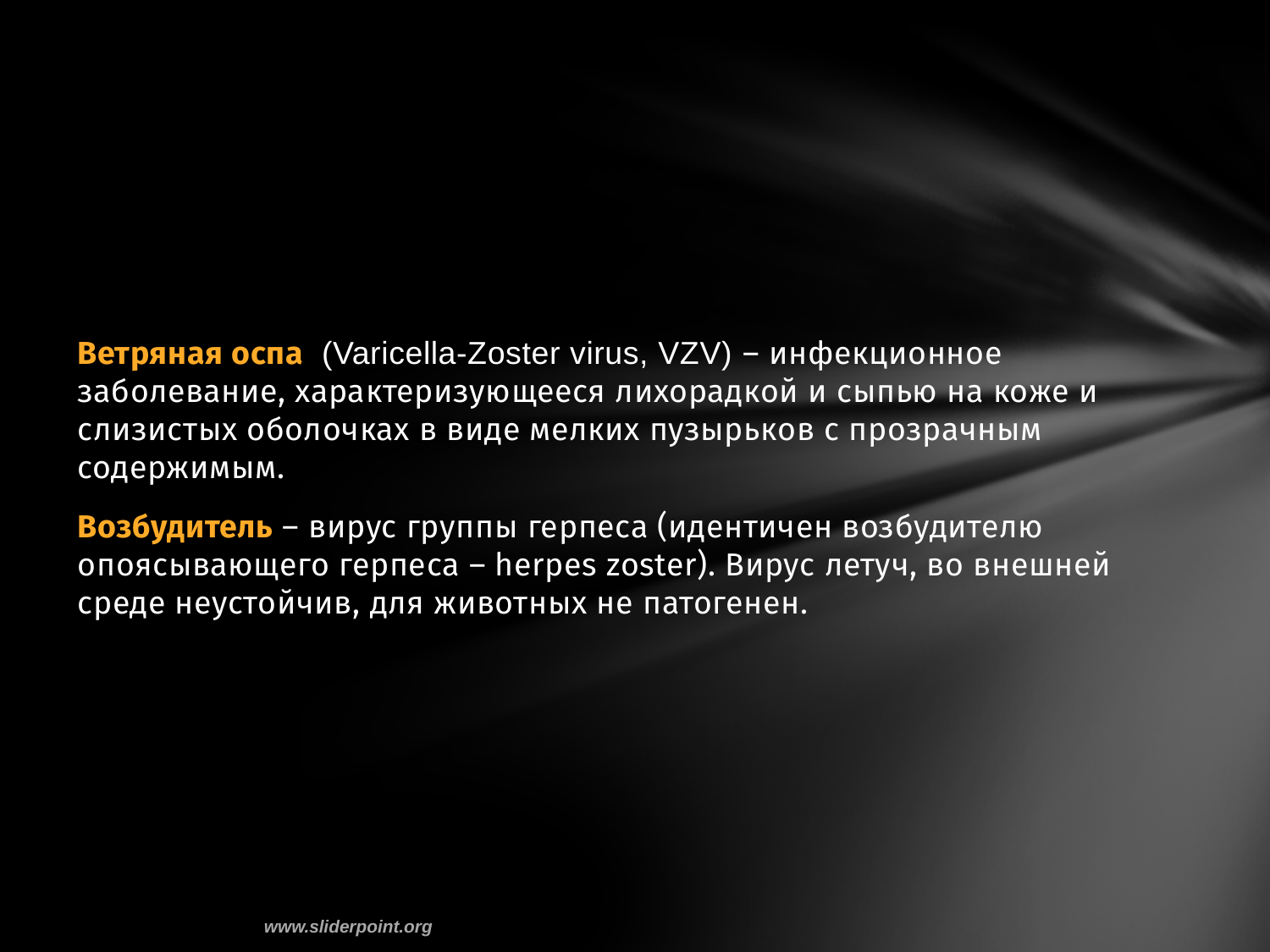

#
Ветряная оспа  (Varicella-Zoster virus, VZV) – инфекционное заболевание, характеризующееся лихорадкой и сыпью на коже и слизистых оболочках в виде мелких пузырьков с прозрачным содержимым.
Возбудитель – вирус группы герпеса (идентичен возбудителю опоясывающего герпеса – herpes zoster). Вирус летуч, во внешней среде неустойчив, для животных не патогенен.
www.sliderpoint.org